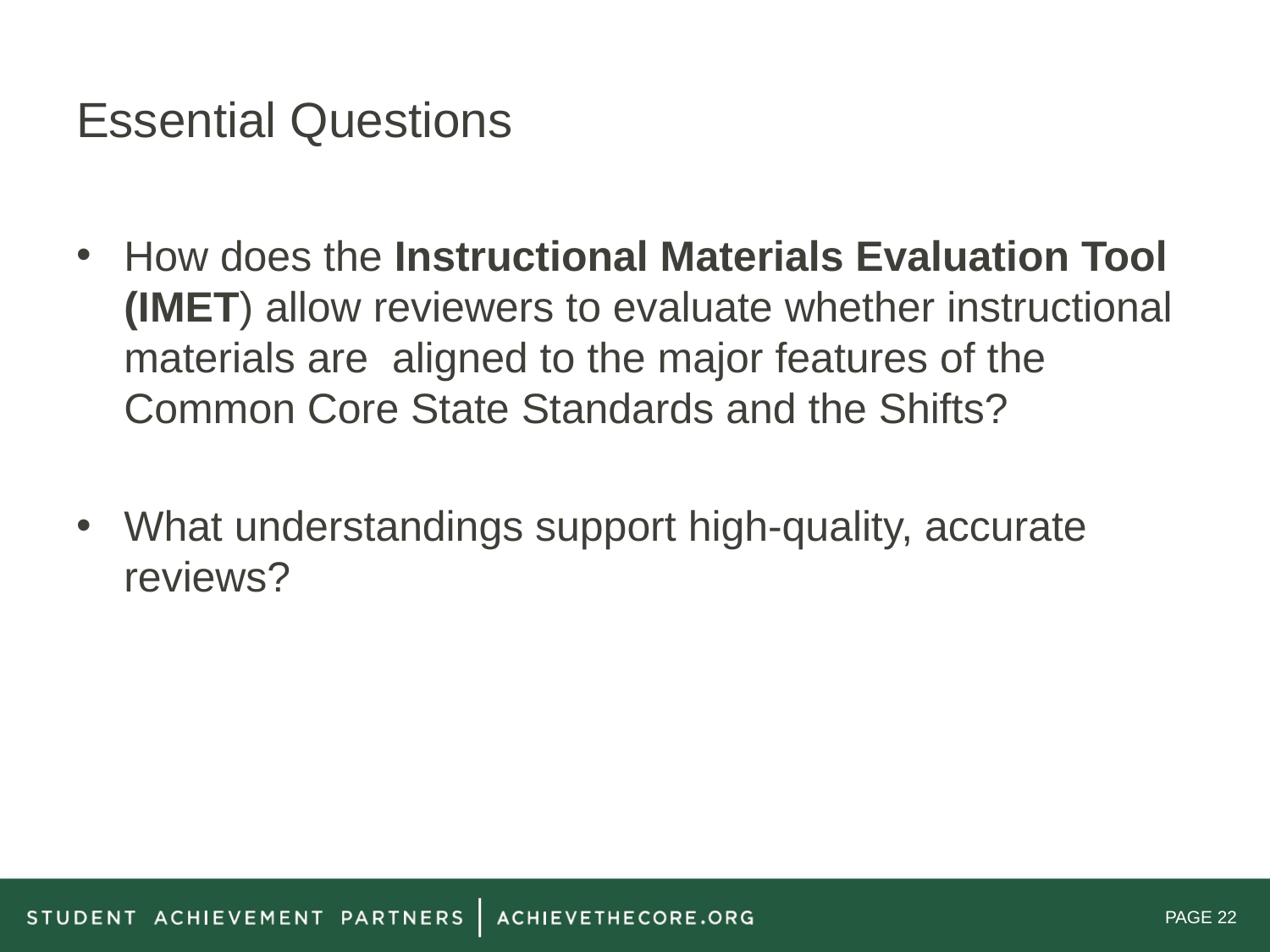

# Essential Questions
How does the Instructional Materials Evaluation Tool (IMET) allow reviewers to evaluate whether instructional materials are  aligned to the major features of the Common Core State Standards and the Shifts?

What understandings support high-quality, accurate reviews?